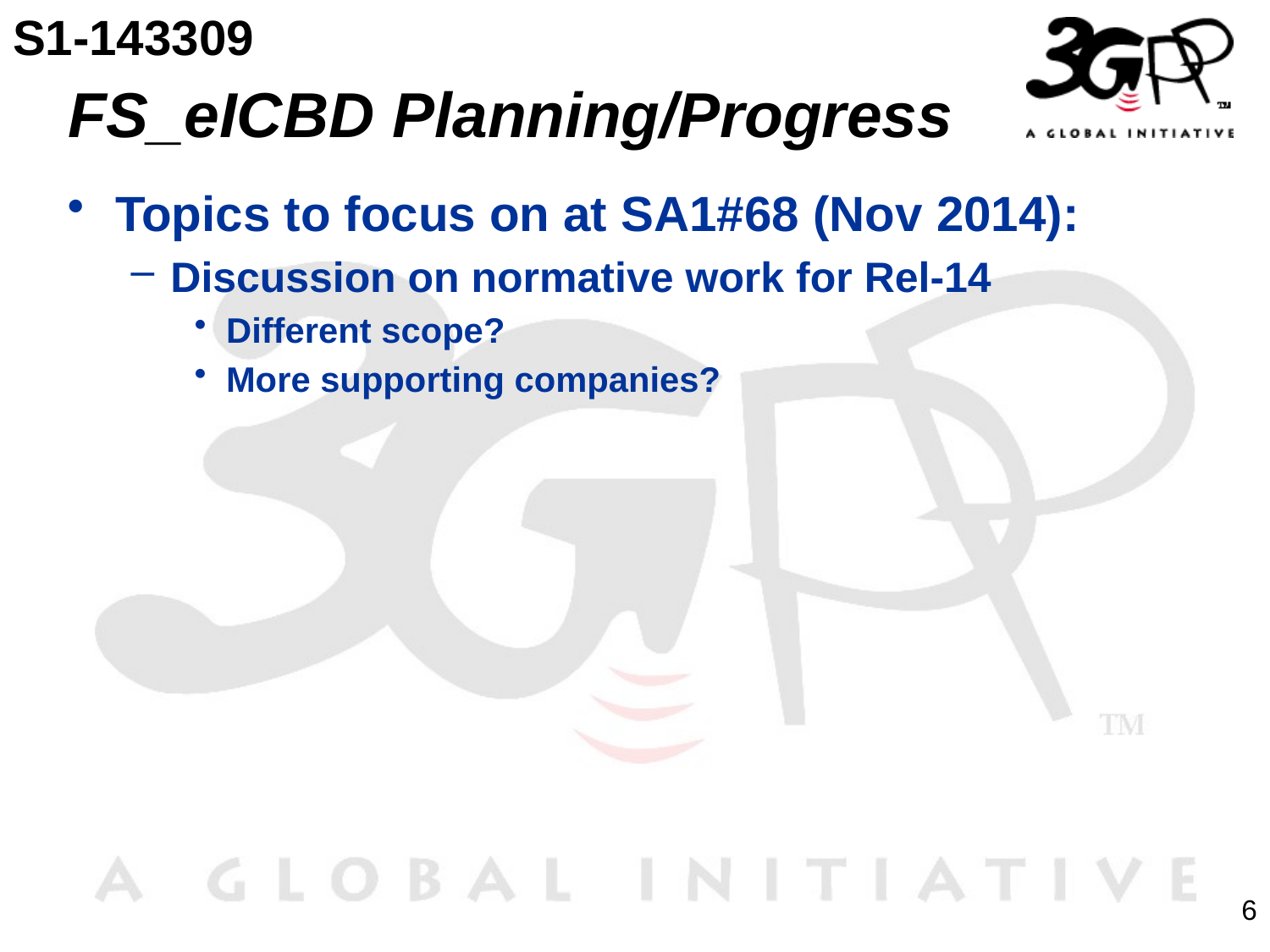

S1-143309
# FS_eICBD Planning/Progress
Topics to focus on at SA1#68 (Nov 2014):
Discussion on normative work for Rel-14
Different scope?
More supporting companies?
6